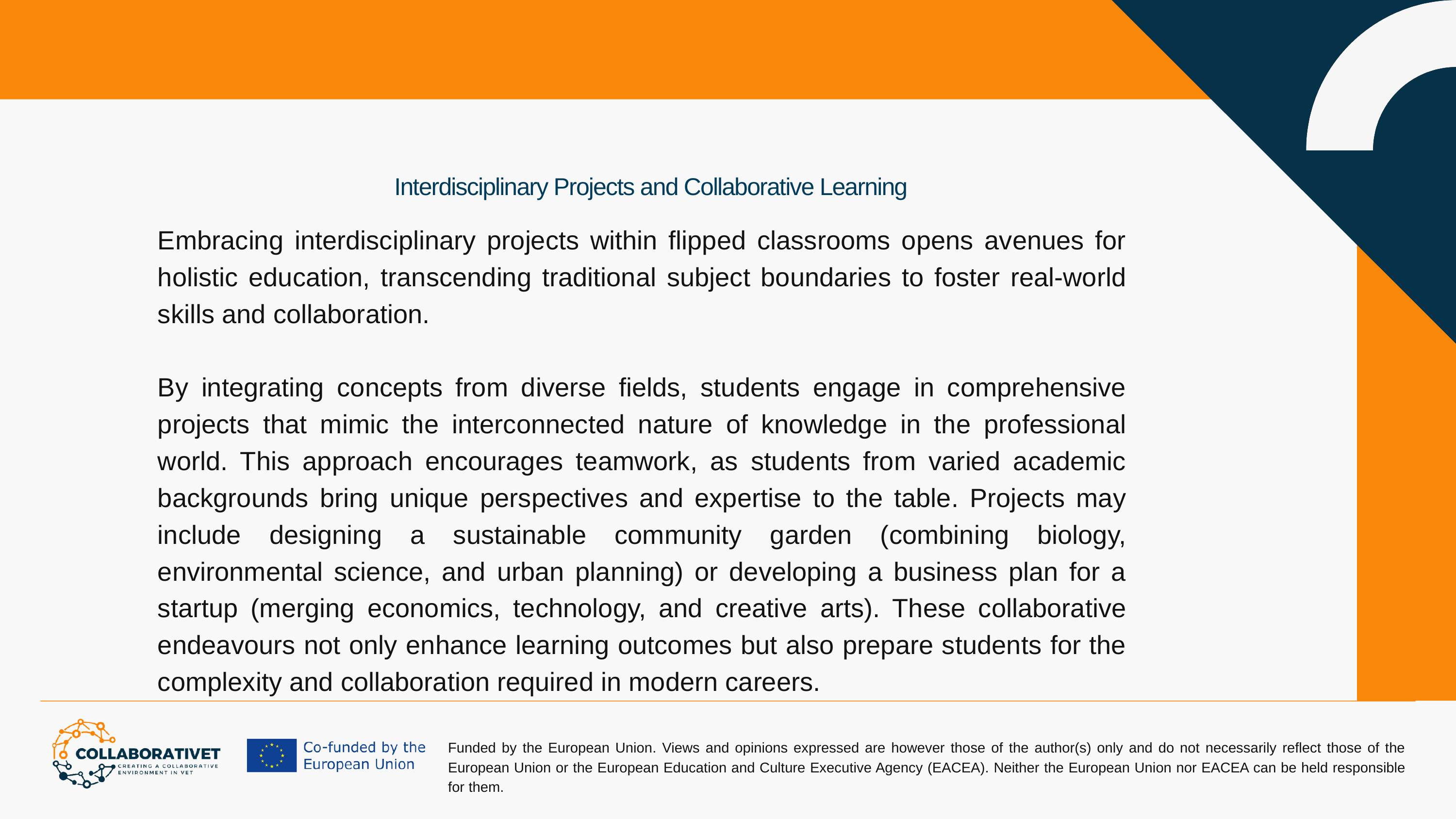

Interdisciplinary Projects and Collaborative Learning
Embracing interdisciplinary projects within flipped classrooms opens avenues for holistic education, transcending traditional subject boundaries to foster real-world skills and collaboration.

By integrating concepts from diverse fields, students engage in comprehensive projects that mimic the interconnected nature of knowledge in the professional world. This approach encourages teamwork, as students from varied academic backgrounds bring unique perspectives and expertise to the table. Projects may include designing a sustainable community garden (combining biology, environmental science, and urban planning) or developing a business plan for a startup (merging economics, technology, and creative arts). These collaborative endeavours not only enhance learning outcomes but also prepare students for the complexity and collaboration required in modern careers.

Funded by the European Union. Views and opinions expressed are however those of the author(s) only and do not necessarily reflect those of the European Union or the European Education and Culture Executive Agency (EACEA). Neither the European Union nor EACEA can be held responsible for them.